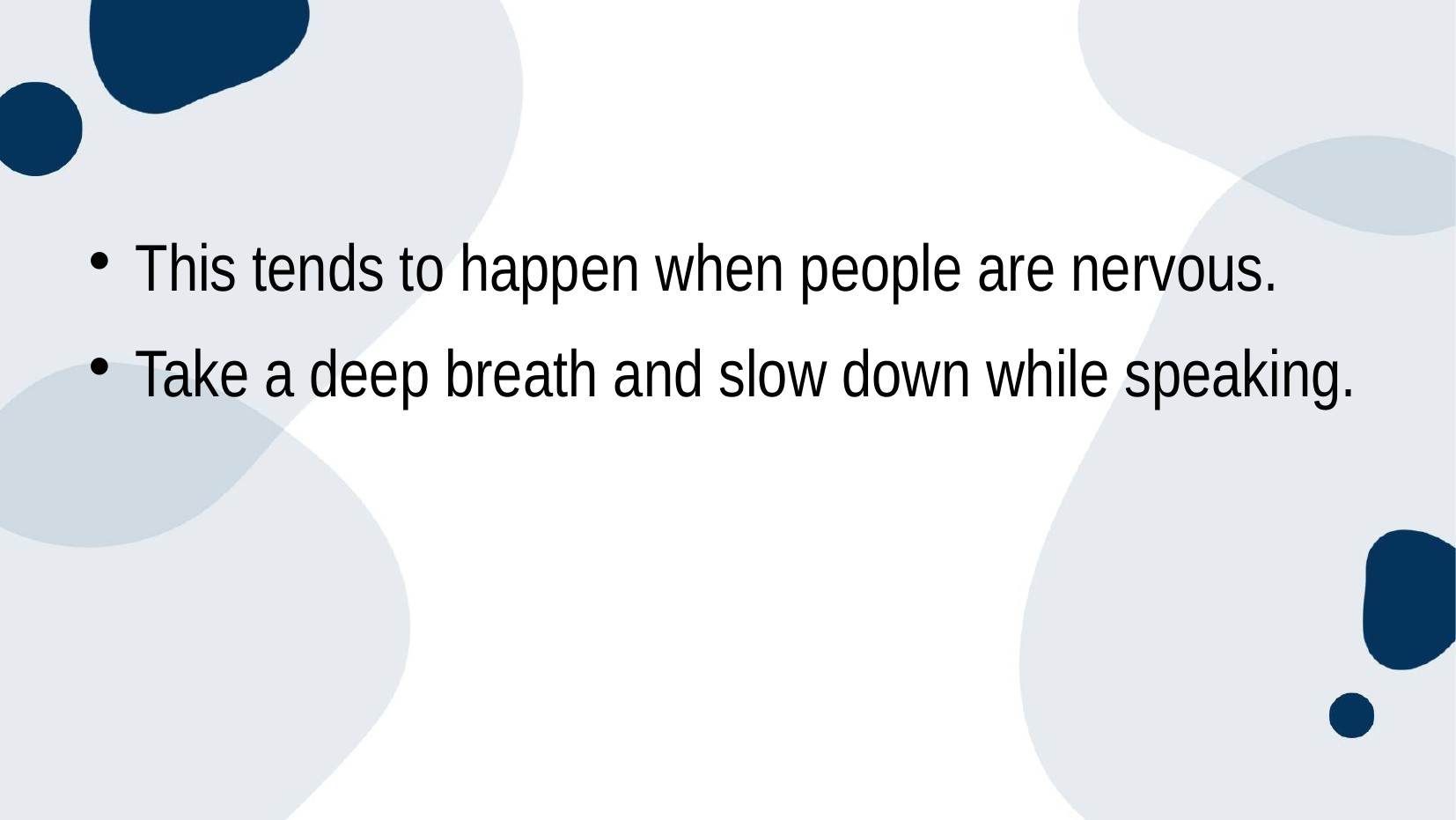

#
This tends to happen when people are nervous.
Take a deep breath and slow down while speaking.